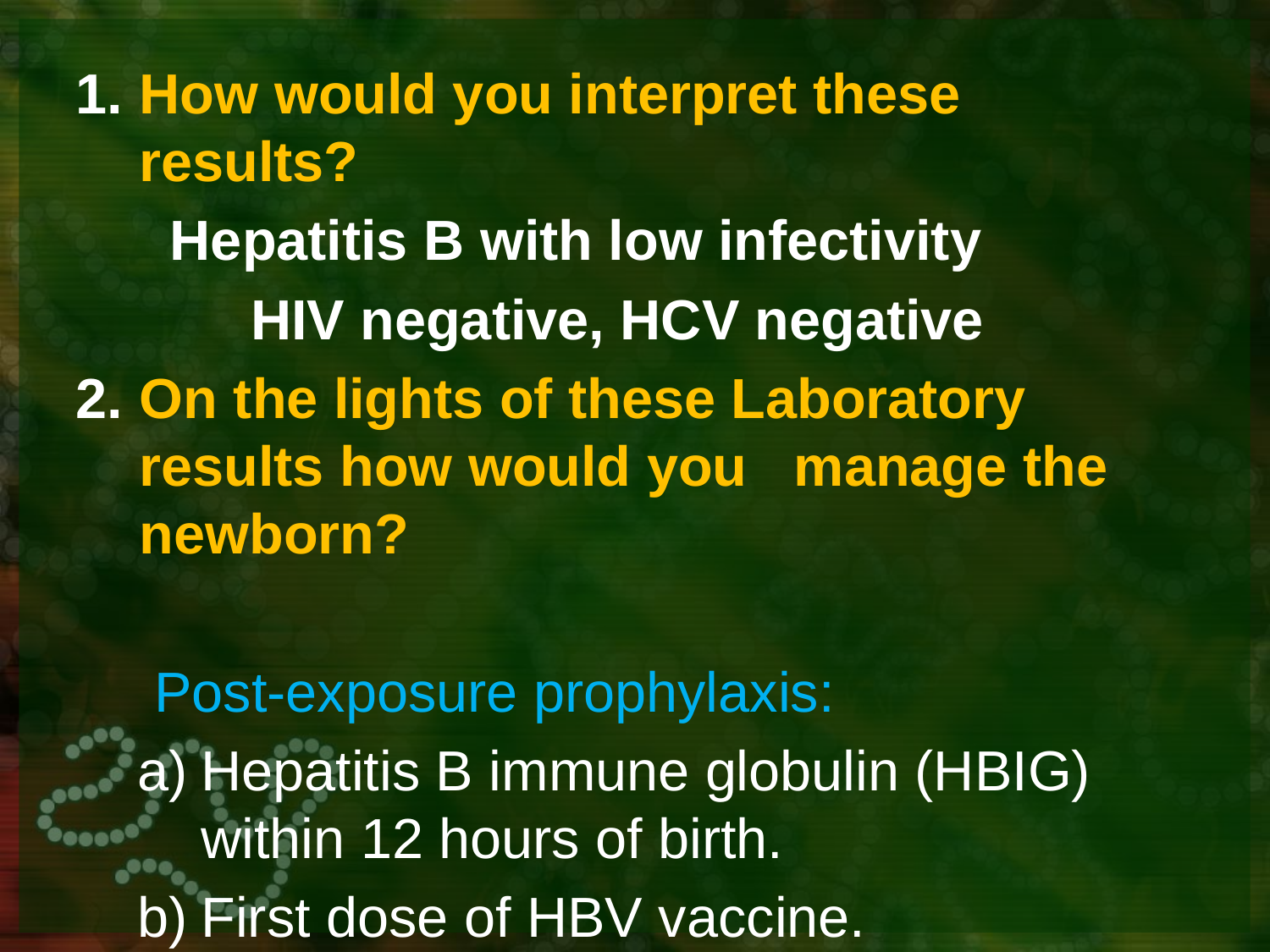

How would you interpret these results?
      Hepatitis B with low infectivity
		HIV negative, HCV negative
On the lights of these Laboratory results how would you   manage the newborn?

     Post-exposure prophylaxis:
Hepatitis B immune globulin (HBIG) within 12 hours of birth.
First dose of HBV vaccine.